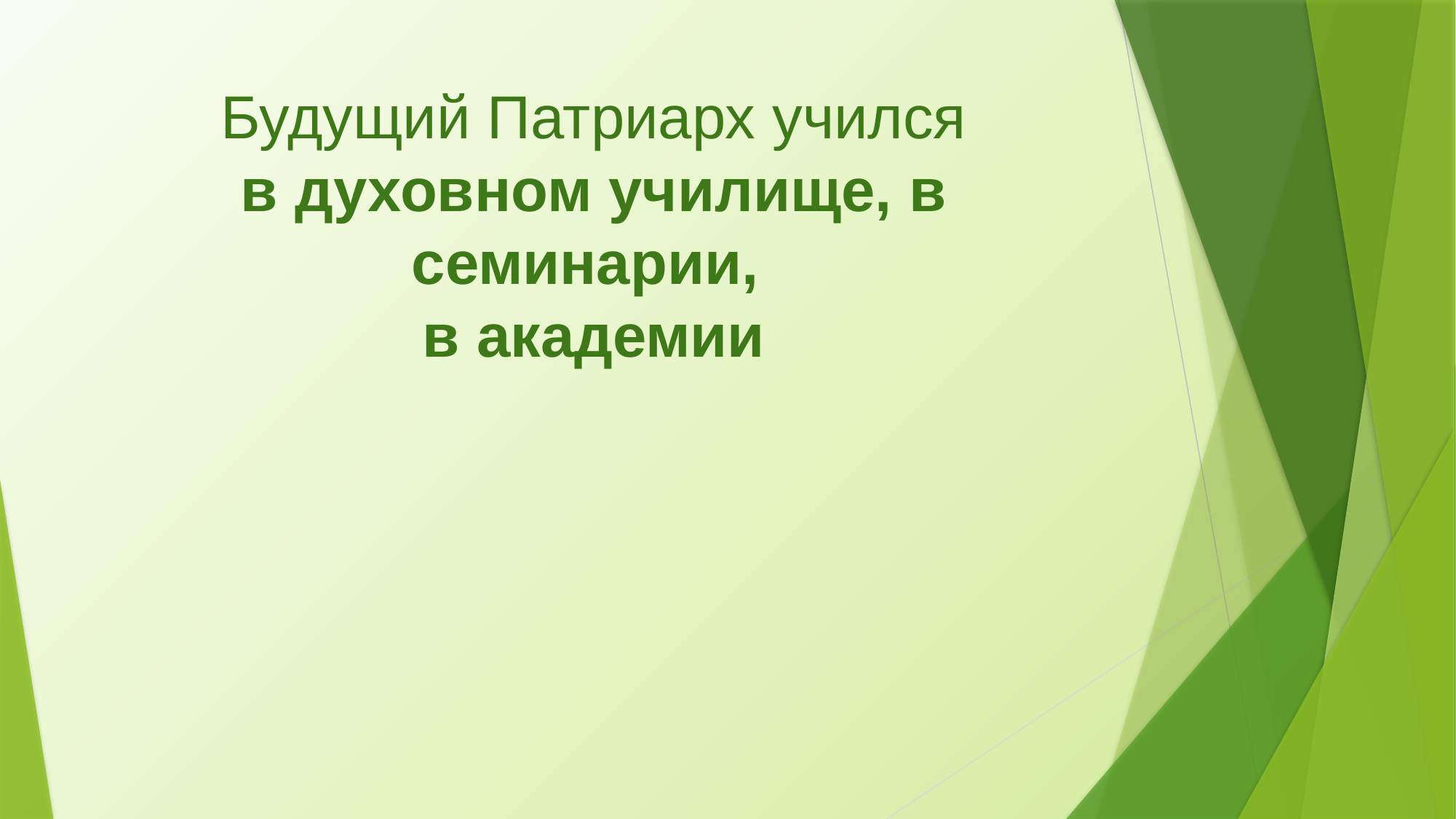

# Будущий Патриарх учился в духовном училище, в семинарии, в академии